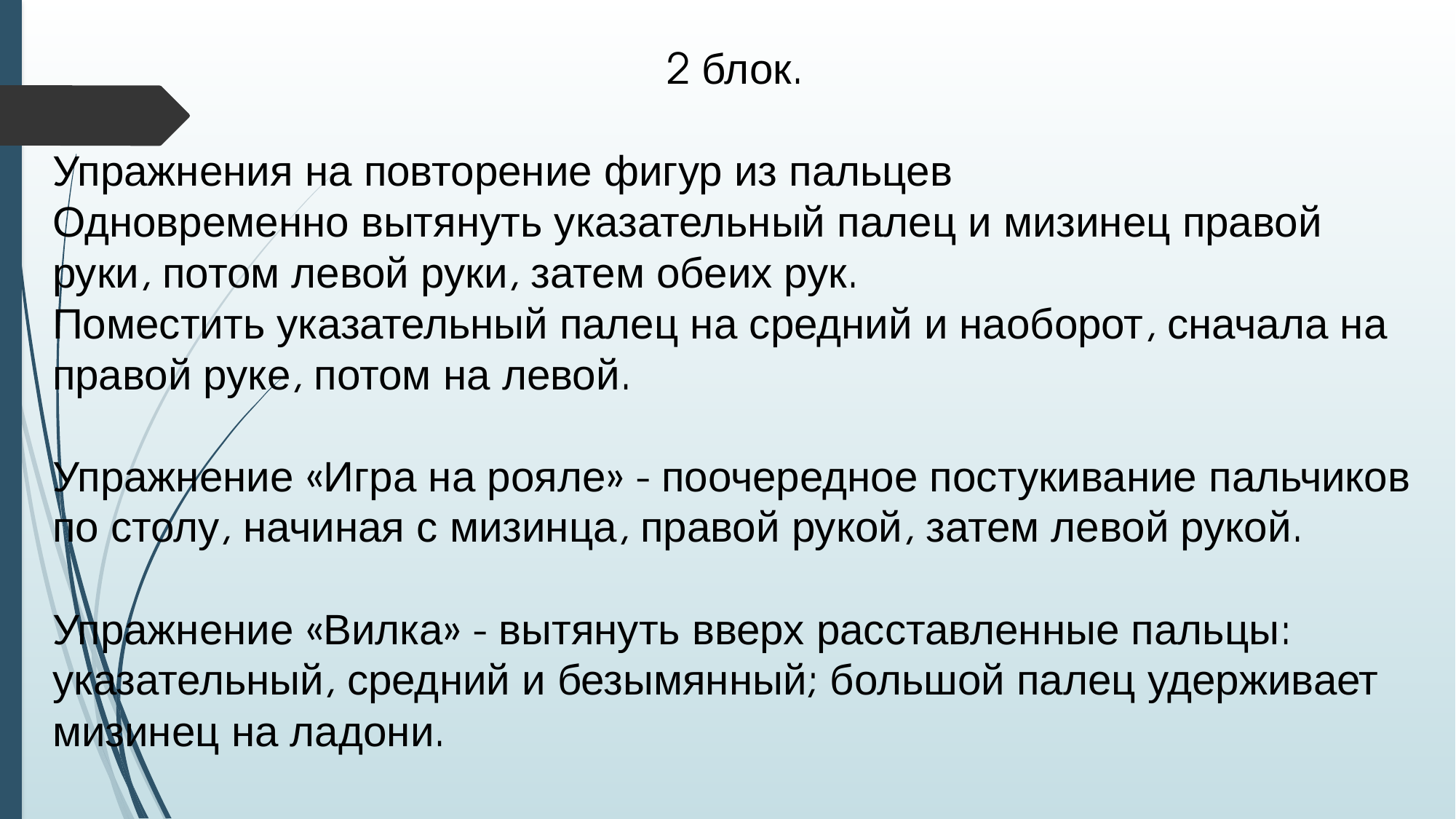

2 блок.

Упражнения на повторение фигур из пальцев
Одновременно вытянуть указательный палец и мизинец правой руки, потом левой руки, затем обеих рук.
Поместить указательный палец на средний и наоборот, сначала на правой руке, потом на левой.

Упражнение «Игра на рояле» - поочередное постукивание пальчиков по столу, начиная с мизинца, правой рукой, затем левой рукой.

Упражнение «Вилка» - вытянуть вверх расставленные пальцы: указательный, средний и безымянный; большой палец удерживает мизинец на ладони.